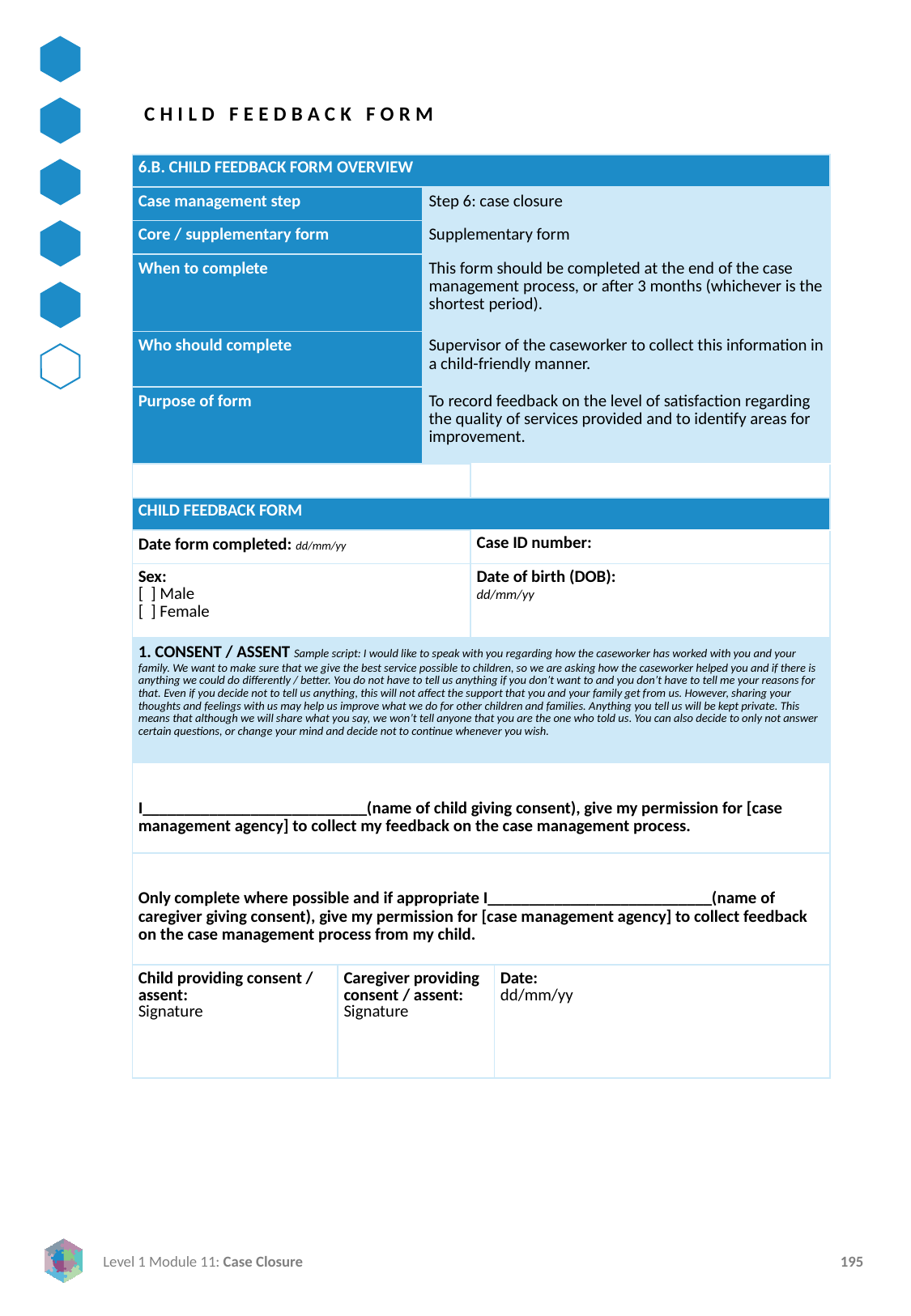

CHILD FEEDBACK FORM

| 6.B. CHILD FEEDBACK FORM OVERVIEW |  |  |  |  |
| --- | --- | --- | --- | --- |
| Case management step |  | Step 6: case closure |  |  |
| Core / supplementary form |  | Supplementary form |  |  |
| When to complete |  | This form should be completed at the end of the case management process, or after 3 months (whichever is the shortest period). |  |  |
| Who should complete |  | Supervisor of the caseworker to collect this information in a child-friendly manner. |  |  |
| Purpose of form |  | To record feedback on the level of satisfaction regarding the quality of services provided and to identify areas for improvement. |  |  |
|  |  |  |  |  |
| CHILD FEEDBACK FORM |  |  |  |  |
| Date form completed: dd/mm/yy |  |  | Case ID number: |  |
| Sex: [ ] Male [ ] Female |  |  | Date of birth (DOB): dd/mm/yy |  |
| 1. CONSENT / ASSENT Sample script: I would like to speak with you regarding how the caseworker has worked with you and your family. We want to make sure that we give the best service possible to children, so we are asking how the caseworker helped you and if there is anything we could do differently / better. You do not have to tell us anything if you don’t want to and you don’t have to tell me your reasons for that. Even if you decide not to tell us anything, this will not affect the support that you and your family get from us. However, sharing your thoughts and feelings with us may help us improve what we do for other children and families. Anything you tell us will be kept private. This means that although we will share what you say, we won’t tell anyone that you are the one who told us. You can also decide to only not answer certain questions, or change your mind and decide not to continue whenever you wish. |  |  |  |  |
| I\_\_\_\_\_\_\_\_\_\_\_\_\_\_\_\_\_\_\_\_\_\_\_\_\_\_\_(name of child giving consent), give my permission for [case management agency] to collect my feedback on the case management process. |  |  |  |  |
| Only complete where possible and if appropriate I\_\_\_\_\_\_\_\_\_\_\_\_\_\_\_\_\_\_\_\_\_\_\_\_\_\_\_(name of caregiver giving consent), give my permission for [case management agency] to collect feedback on the case management process from my child. |  |  |  |  |
| Child providing consent / assent: Signature | Caregiver providing consent / assent: Signature |  |  | Date: dd/mm/yy |